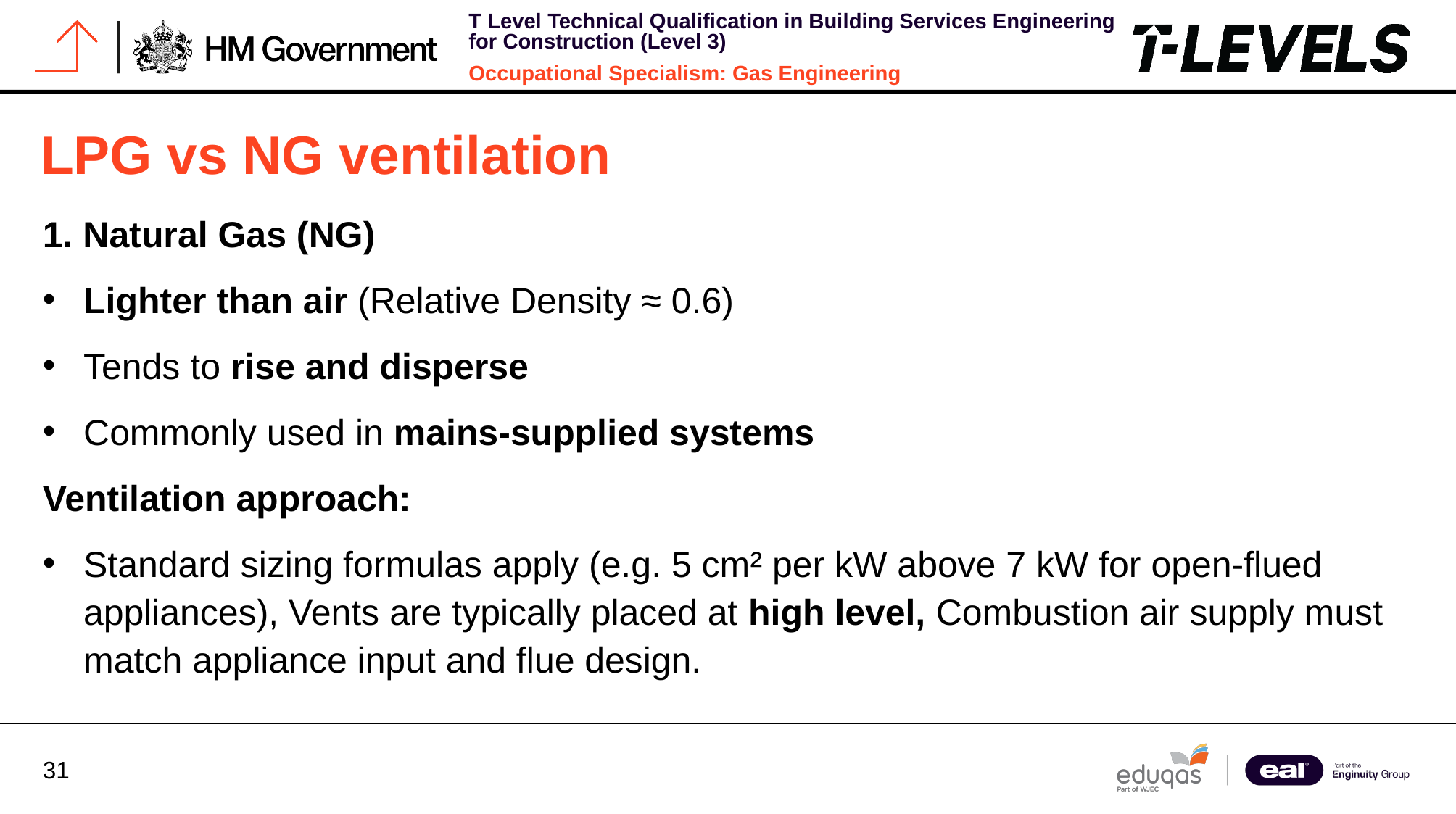

# LPG vs NG ventilation
1. Natural Gas (NG)
Lighter than air (Relative Density ≈ 0.6)
Tends to rise and disperse
Commonly used in mains-supplied systems
Ventilation approach:
Standard sizing formulas apply (e.g. 5 cm² per kW above 7 kW for open-flued appliances), Vents are typically placed at high level, Combustion air supply must match appliance input and flue design.